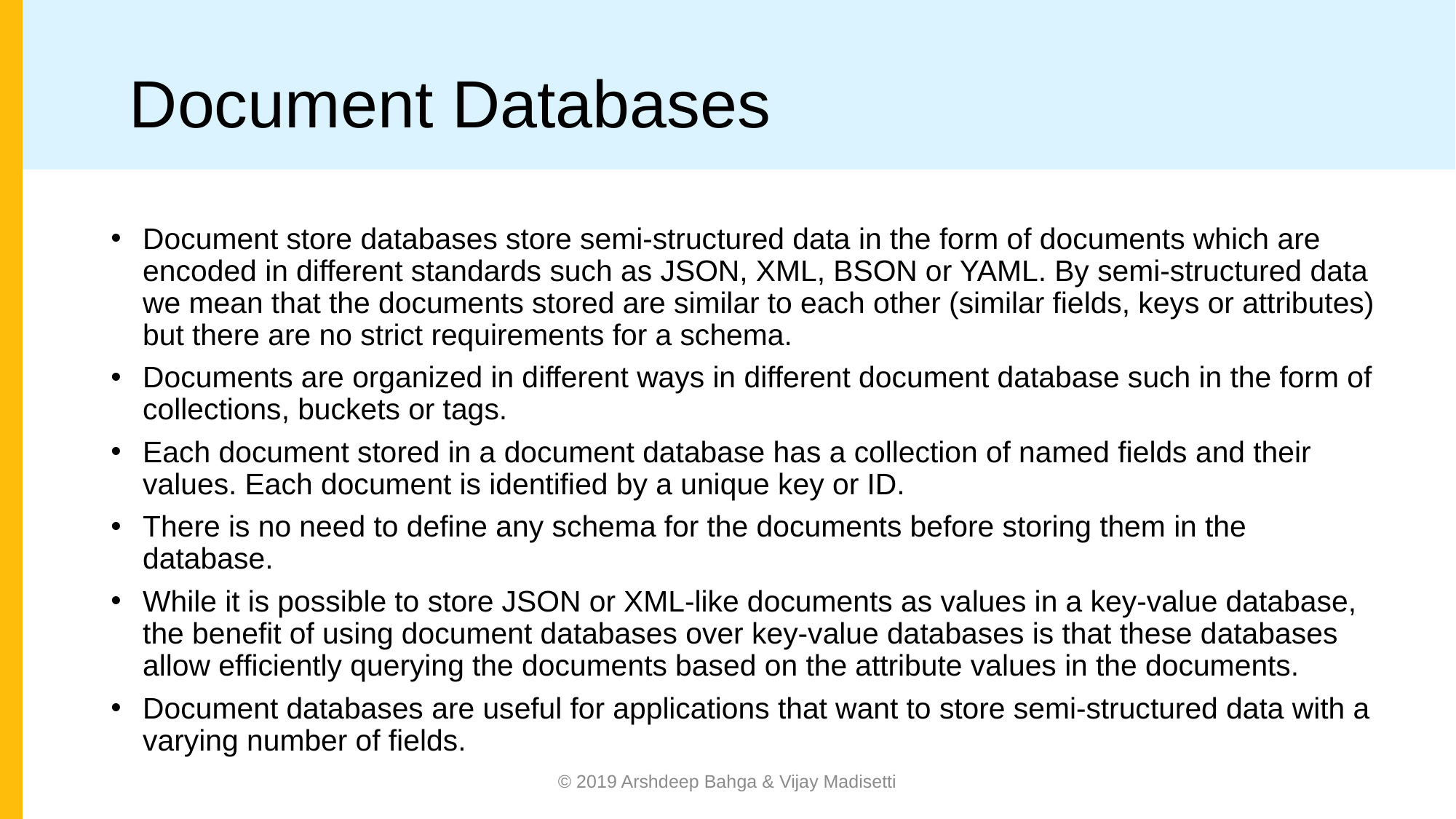

# Document Databases
Document store databases store semi-structured data in the form of documents which are encoded in different standards such as JSON, XML, BSON or YAML. By semi-structured data we mean that the documents stored are similar to each other (similar ﬁelds, keys or attributes) but there are no strict requirements for a schema.
Documents are organized in different ways in different document database such in the form of collections, buckets or tags.
Each document stored in a document database has a collection of named ﬁelds and their values. Each document is identiﬁed by a unique key or ID.
There is no need to deﬁne any schema for the documents before storing them in the database.
While it is possible to store JSON or XML-like documents as values in a key-value database, the benefit of using document databases over key-value databases is that these databases allow efficiently querying the documents based on the attribute values in the documents.
Document databases are useful for applications that want to store semi-structured data with a varying number of ﬁelds.
© 2019 Arshdeep Bahga & Vijay Madisetti